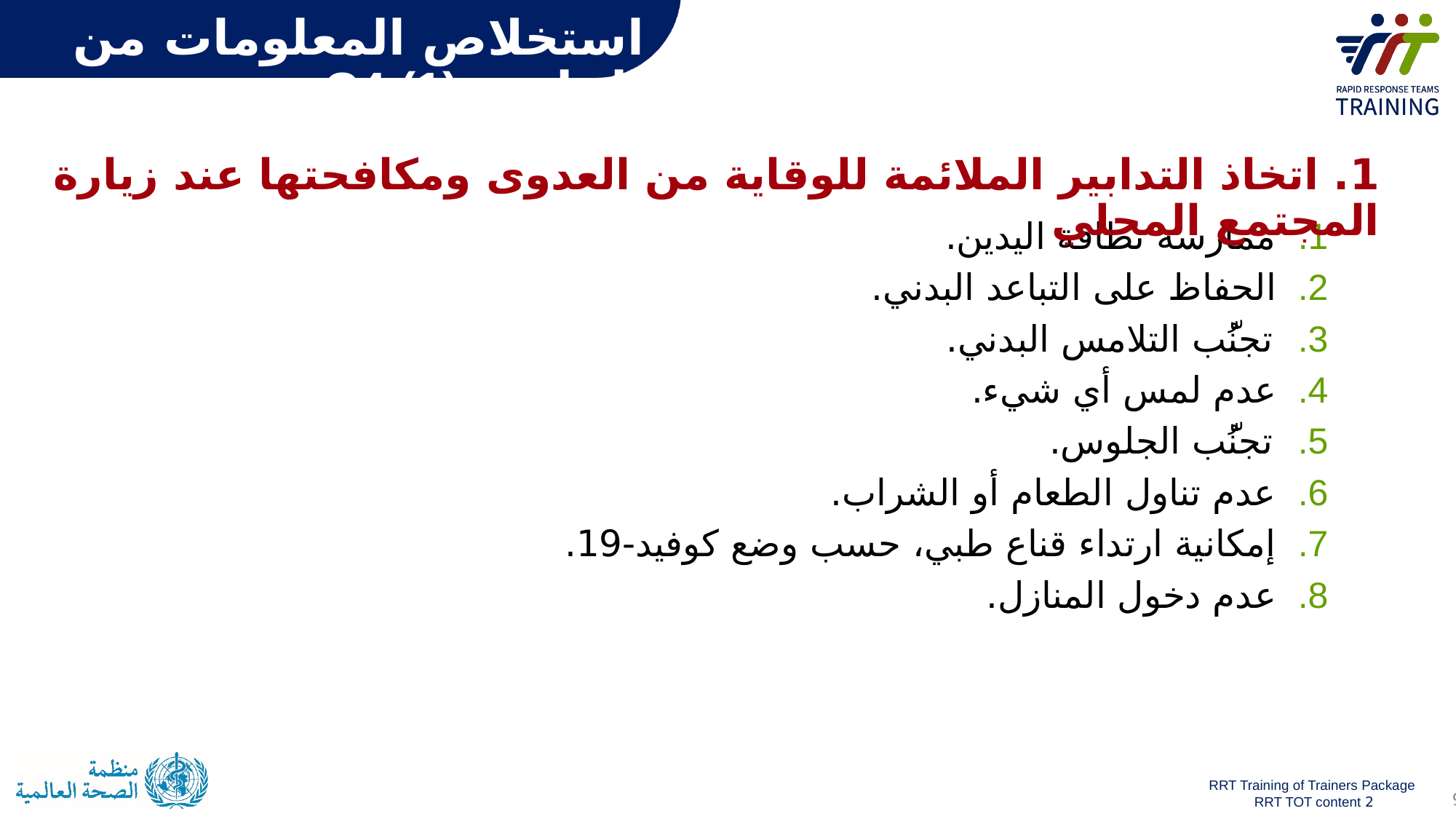

استخلاص المعلومات من الجلسة C4 (1)
1. اتخاذ التدابير الملائمة للوقاية من العدوى ومكافحتها عند زيارة المجتمع المحلي
ممارسة نظافة اليدين.
الحفاظ على التباعد البدني.
تجنُّب التلامس البدني.
عدم لمس أي شيء.
تجنُّب الجلوس.
عدم تناول الطعام أو الشراب.
إمكانية ارتداء قناع طبي، حسب وضع كوفيد-19.
عدم دخول المنازل.